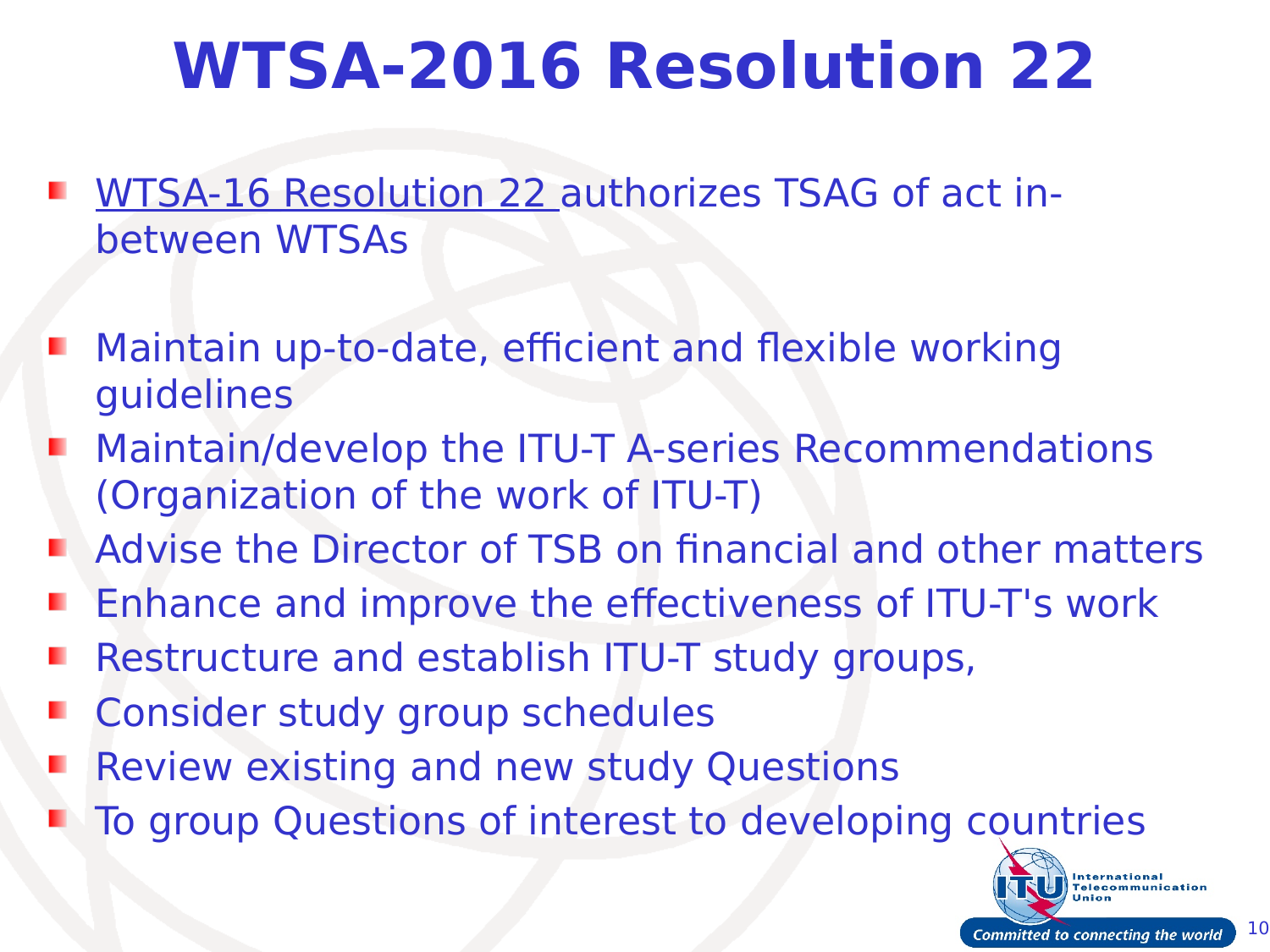

# WTSA-2016 Resolution 22
WTSA-16 Resolution 22 authorizes TSAG of act in-between WTSAs

Maintain up-to-date, efficient and flexible working guidelines
Maintain/develop the ITU-T A-series Recommendations (Organization of the work of ITU-T)
Advise the Director of TSB on financial and other matters
Enhance and improve the effectiveness of ITU-T's work
Restructure and establish ITU-T study groups,
Consider study group schedules
Review existing and new study Questions
To group Questions of interest to developing countries
10